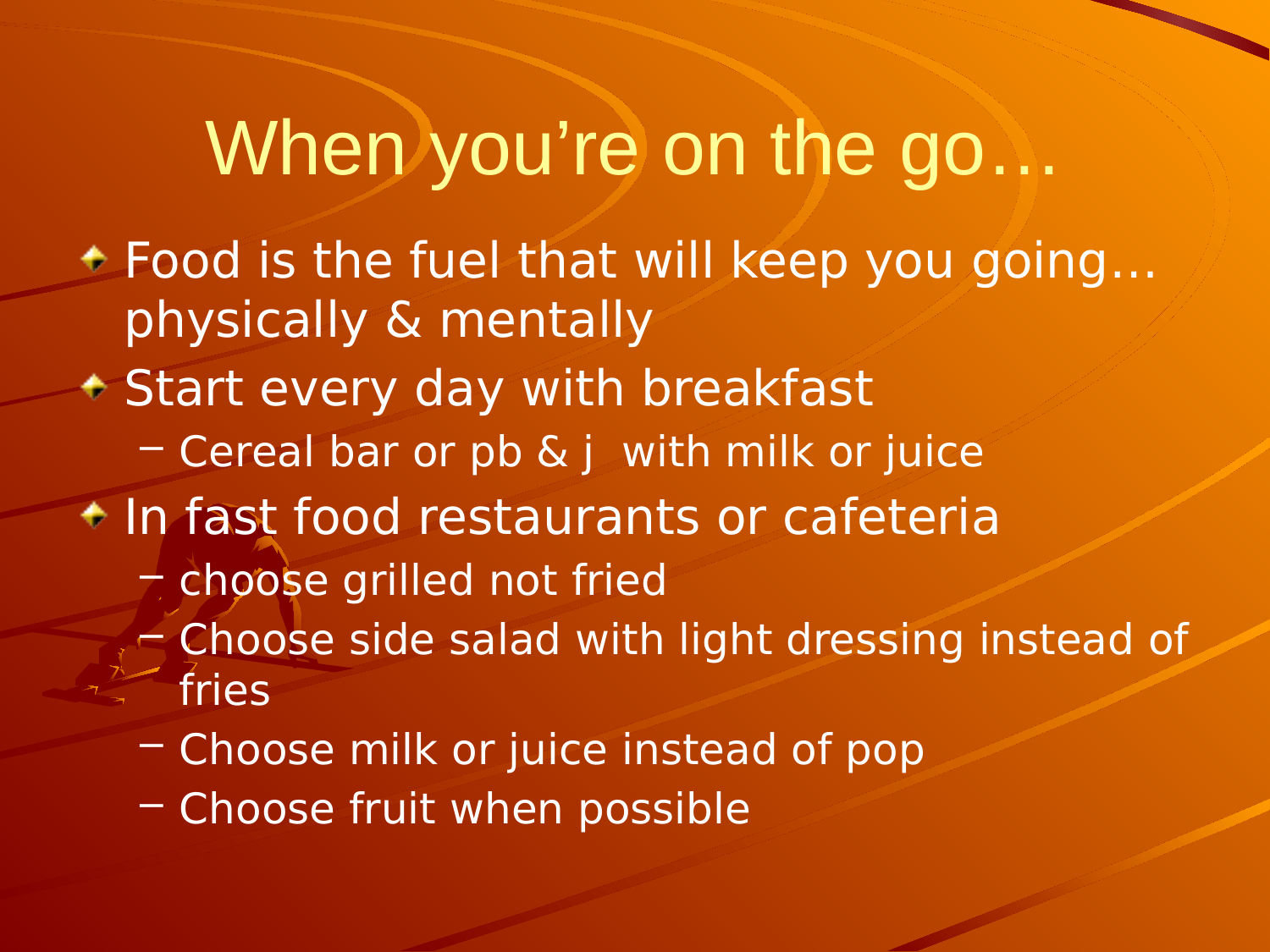

# When you’re on the go…
Food is the fuel that will keep you going… physically & mentally
Start every day with breakfast
Cereal bar or pb & j  with milk or juice
In fast food restaurants or cafeteria
choose grilled not fried
Choose side salad with light dressing instead of fries
Choose milk or juice instead of pop
Choose fruit when possible